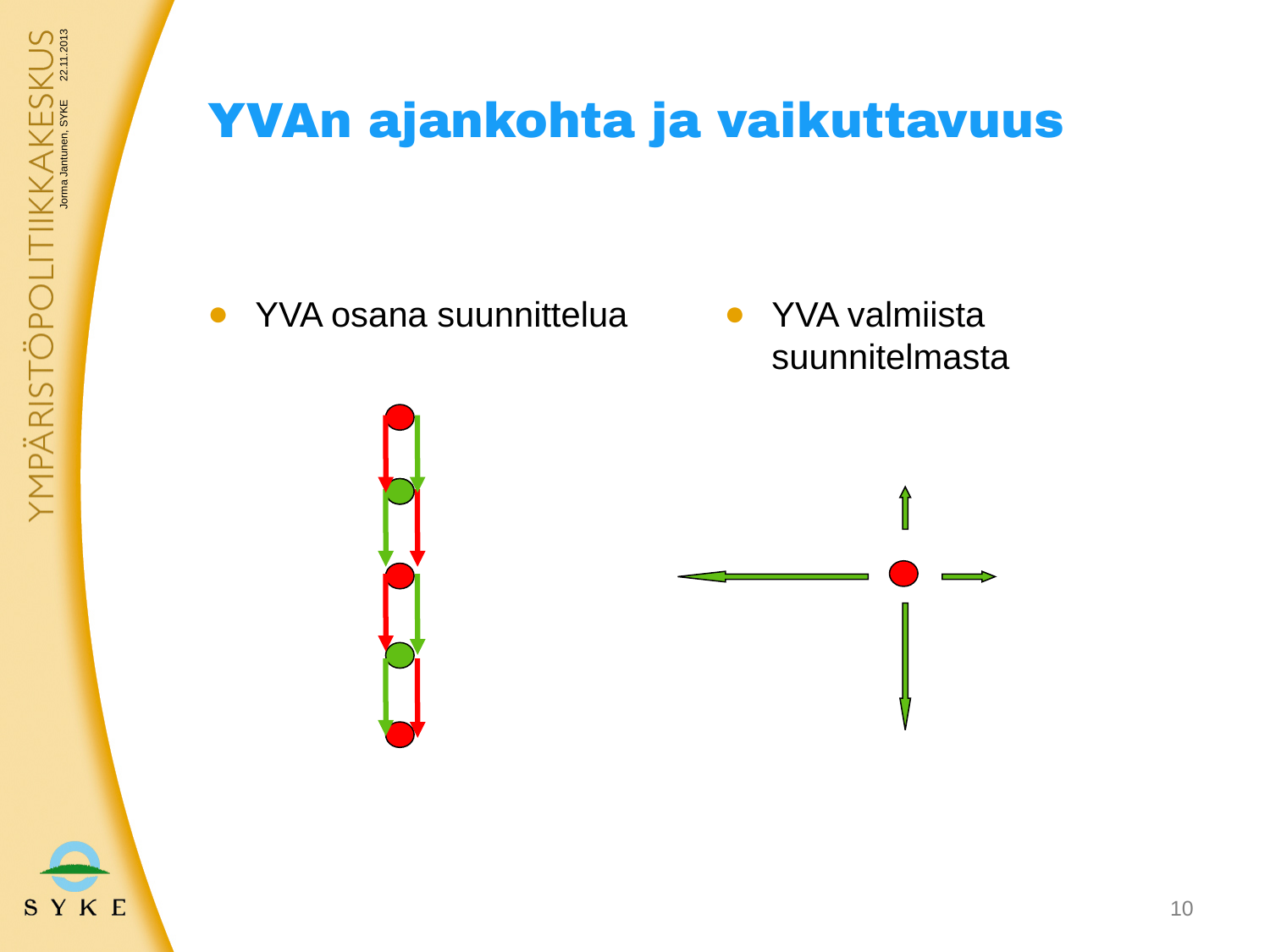

# YVAn ajankohta ja vaikuttavuus
22.11.2013

YVA osana suunnittelua

YVA valmiista suunnitelmasta
Jorma Jantunen, SYKE

10